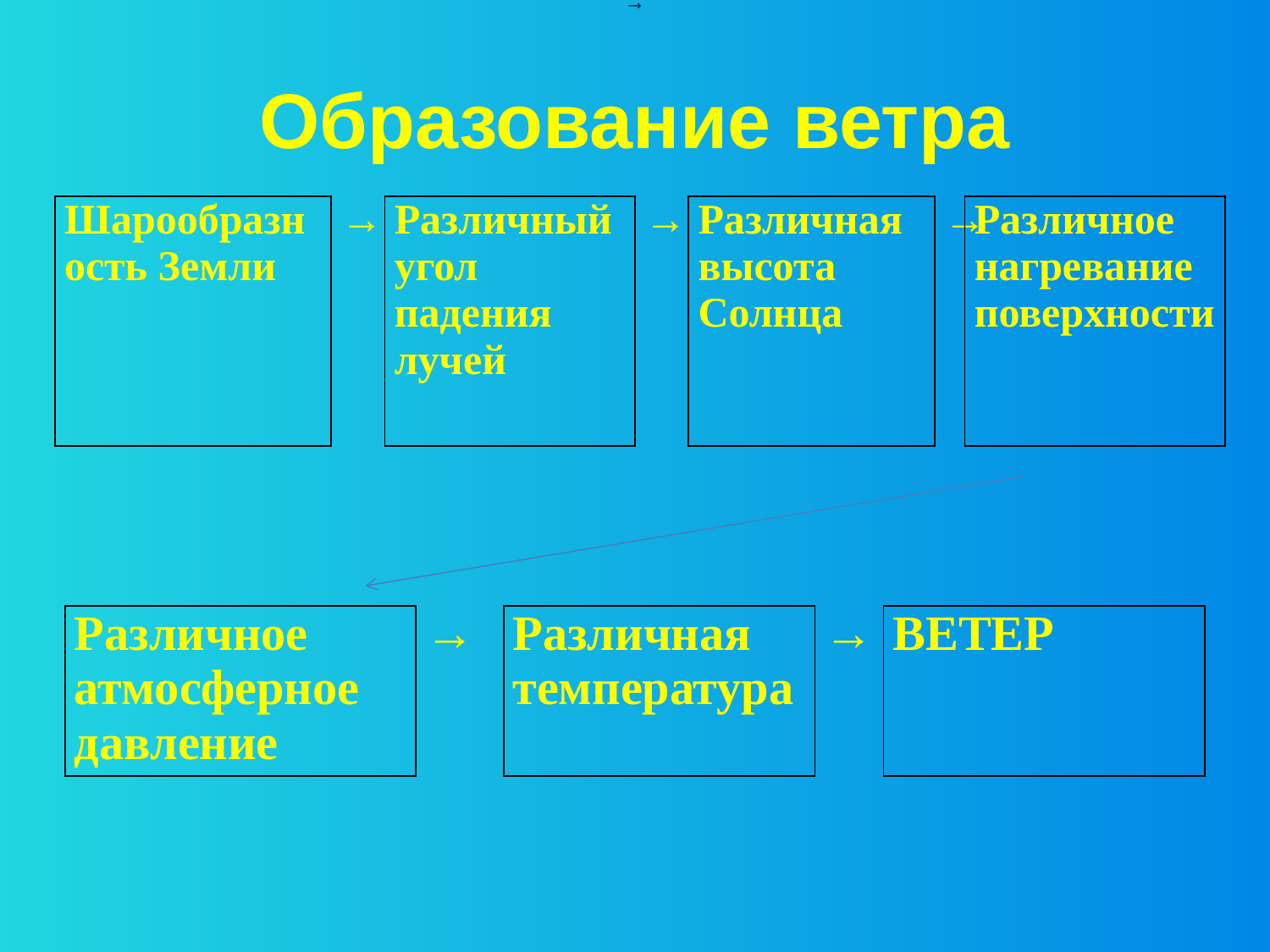

→

# Образование ветра
| Шарообразность Земли | → | Различный угол падения лучей | → | Различная высота Солнца | → | Различное нагревание поверхности |
| --- | --- | --- | --- | --- | --- | --- |
| Различное атмосферное давление | → | Различная температура | → | ВЕТЕР |
| --- | --- | --- | --- | --- |